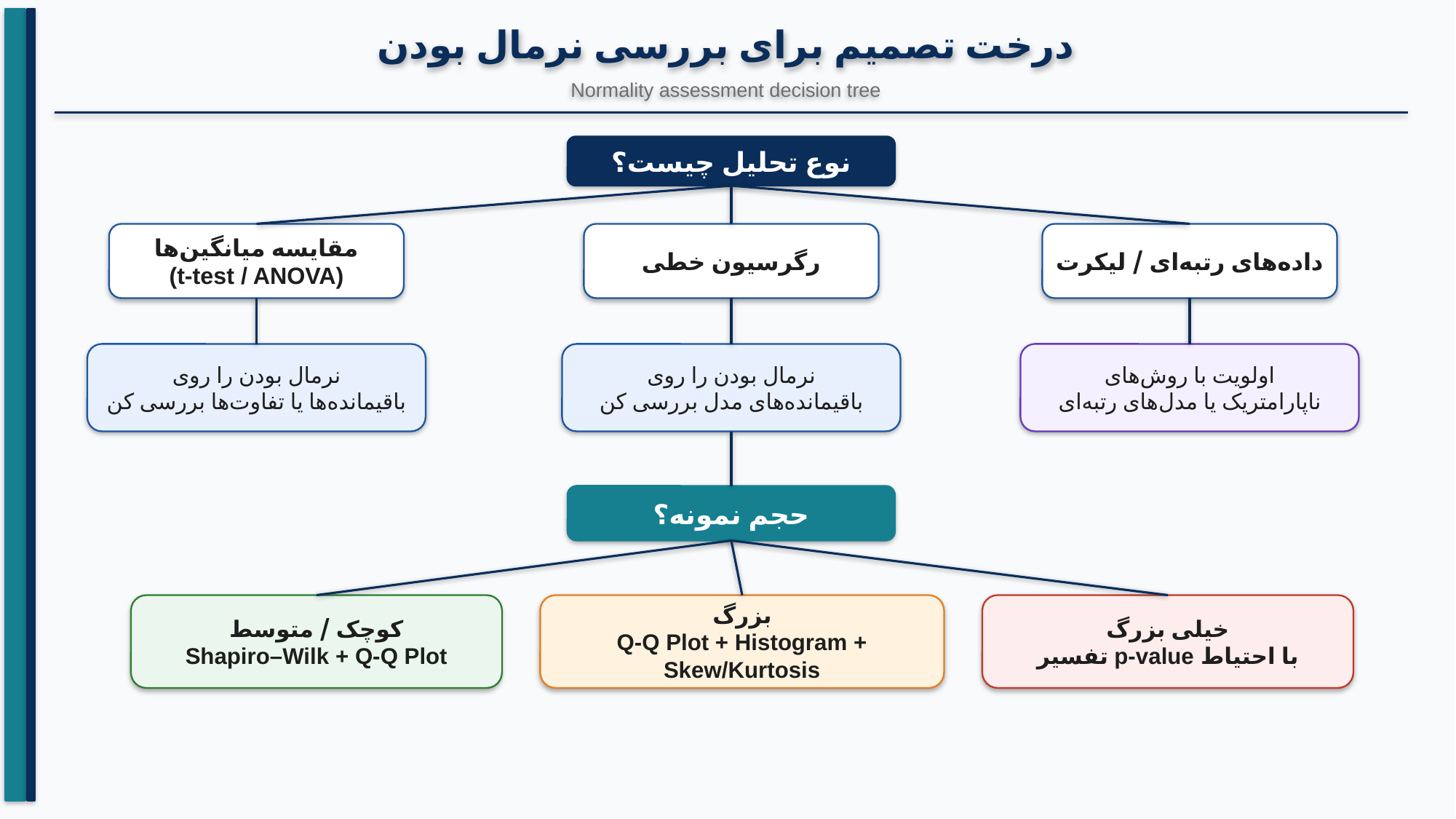

درخت تصمیم برای بررسی نرمال بودن
Normality assessment decision tree

نوع تحلیل چیست؟
مقایسه میانگین‌ها
(t-test / ANOVA)
رگرسیون خطی
داده‌های رتبه‌ای / لیکرت
نرمال بودن را روی
باقیمانده‌ها یا تفاوت‌ها بررسی کن
نرمال بودن را روی
باقیمانده‌های مدل بررسی کن
اولویت با روش‌های
ناپارامتریک یا مدل‌های رتبه‌ای
حجم نمونه؟
کوچک / متوسط
Shapiro–Wilk + Q-Q Plot
بزرگ
Q-Q Plot + Histogram + Skew/Kurtosis
خیلی بزرگ
تفسیر p-value با احتیاط